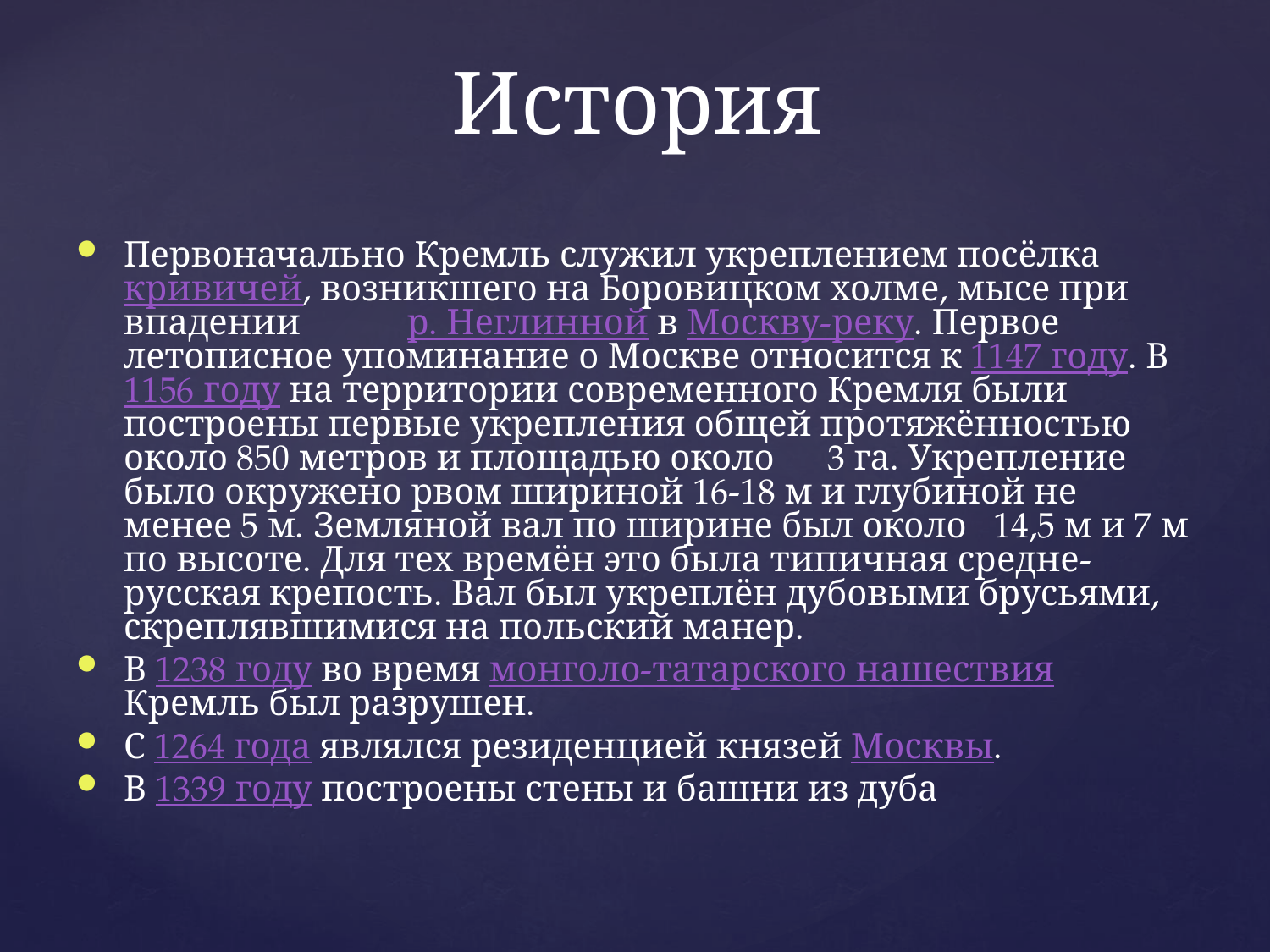

# История
Первоначально Кремль служил укреплением посёлка кривичей, возникшего на Боровицком холме, мысе при впадении            р. Неглинной в Москву-реку. Первое летописное упоминание о Москве относится к 1147 году. В 1156 году на территории современного Кремля были построены первые укрепления общей протяжённостью около 850 метров и площадью около      3 га. Укрепление было окружено рвом шириной 16-18 м и глубиной не менее 5 м. Земляной вал по ширине был около   14,5 м и 7 м по высоте. Для тех времён это была типичная средне-русская крепость. Вал был укреплён дубовыми брусьями, скреплявшимися на польский манер.
В 1238 году во время монголо-татарского нашествия Кремль был разрушен.
С 1264 года являлся резиденцией князей Москвы.
В 1339 году построены стены и башни из дуба